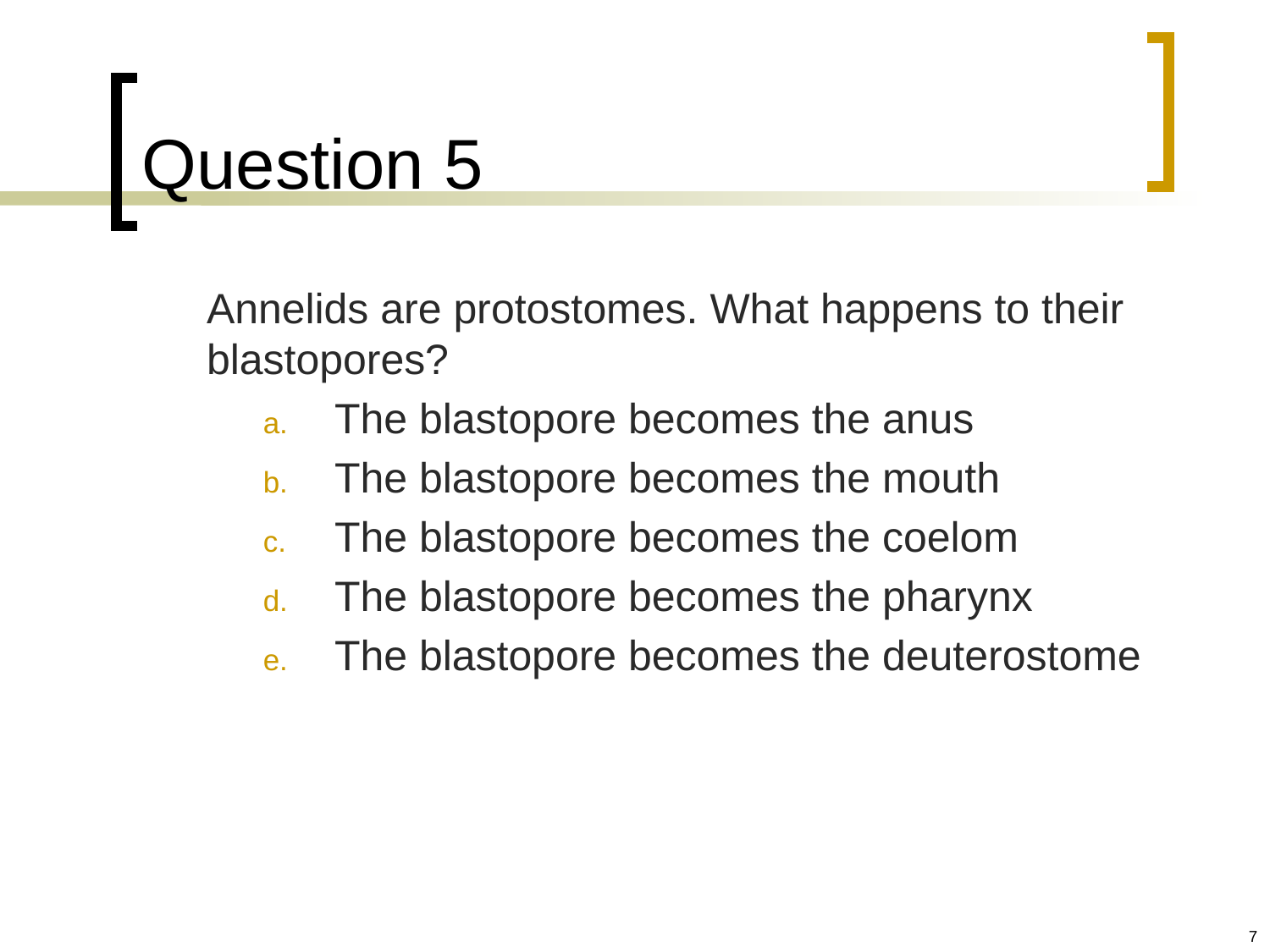

# Question 5
	Annelids are protostomes. What happens to their blastopores?
The blastopore becomes the anus
The blastopore becomes the mouth
The blastopore becomes the coelom
The blastopore becomes the pharynx
The blastopore becomes the deuterostome